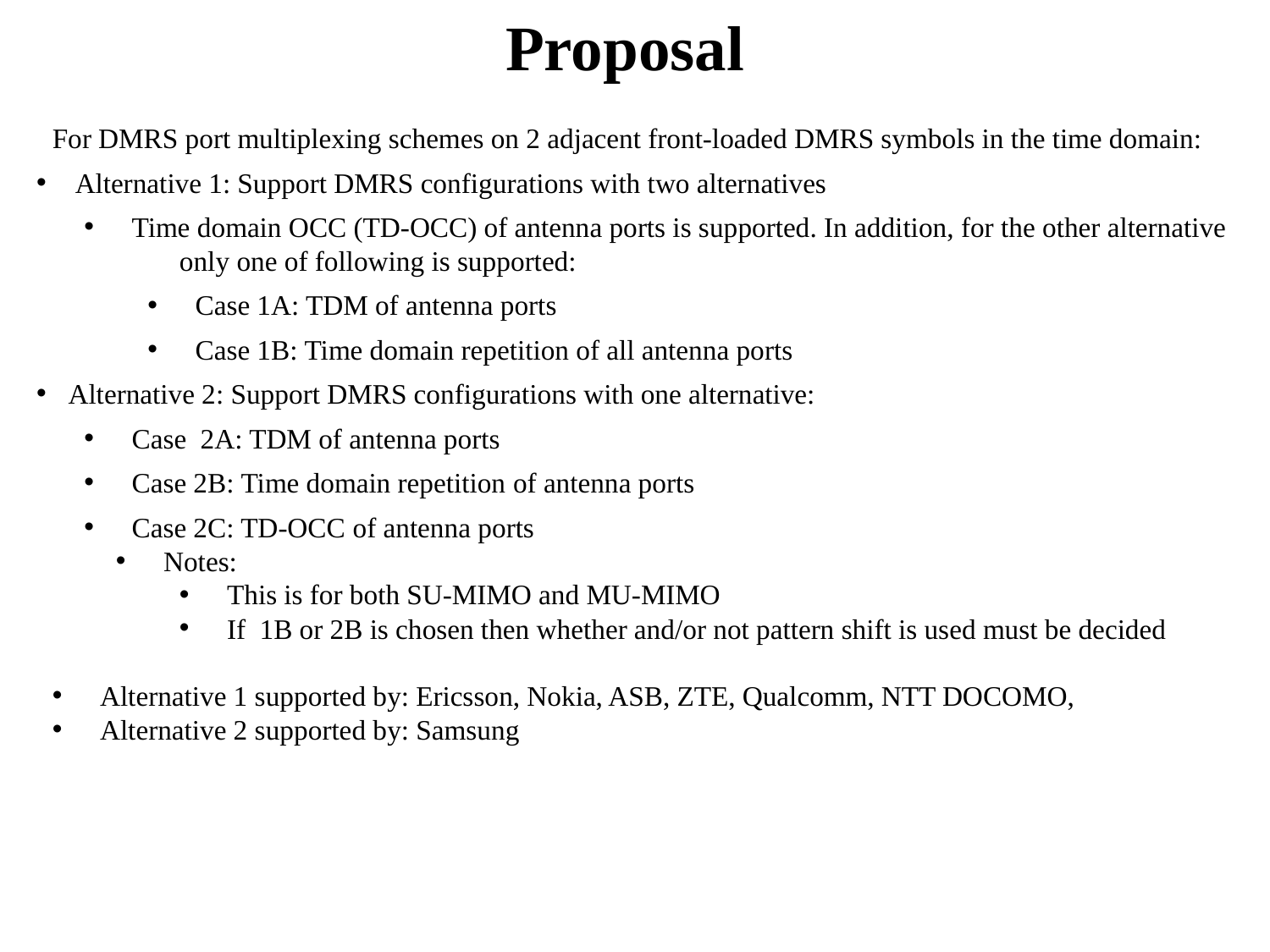

# Proposal
For DMRS port multiplexing schemes on 2 adjacent front-loaded DMRS symbols in the time domain:
 Alternative 1: Support DMRS configurations with two alternatives
Time domain OCC (TD-OCC) of antenna ports is supported. In addition, for the other alternative only one of following is supported:
Case 1A: TDM of antenna ports
Case 1B: Time domain repetition of all antenna ports
Alternative 2: Support DMRS configurations with one alternative:
Case  2A: TDM of antenna ports
Case 2B: Time domain repetition of antenna ports
Case 2C: TD-OCC of antenna ports
Notes:
This is for both SU-MIMO and MU-MIMO
If  1B or 2B is chosen then whether and/or not pattern shift is used must be decided

Alternative 1 supported by: Ericsson, Nokia, ASB, ZTE, Qualcomm, NTT DOCOMO,
Alternative 2 supported by: Samsung